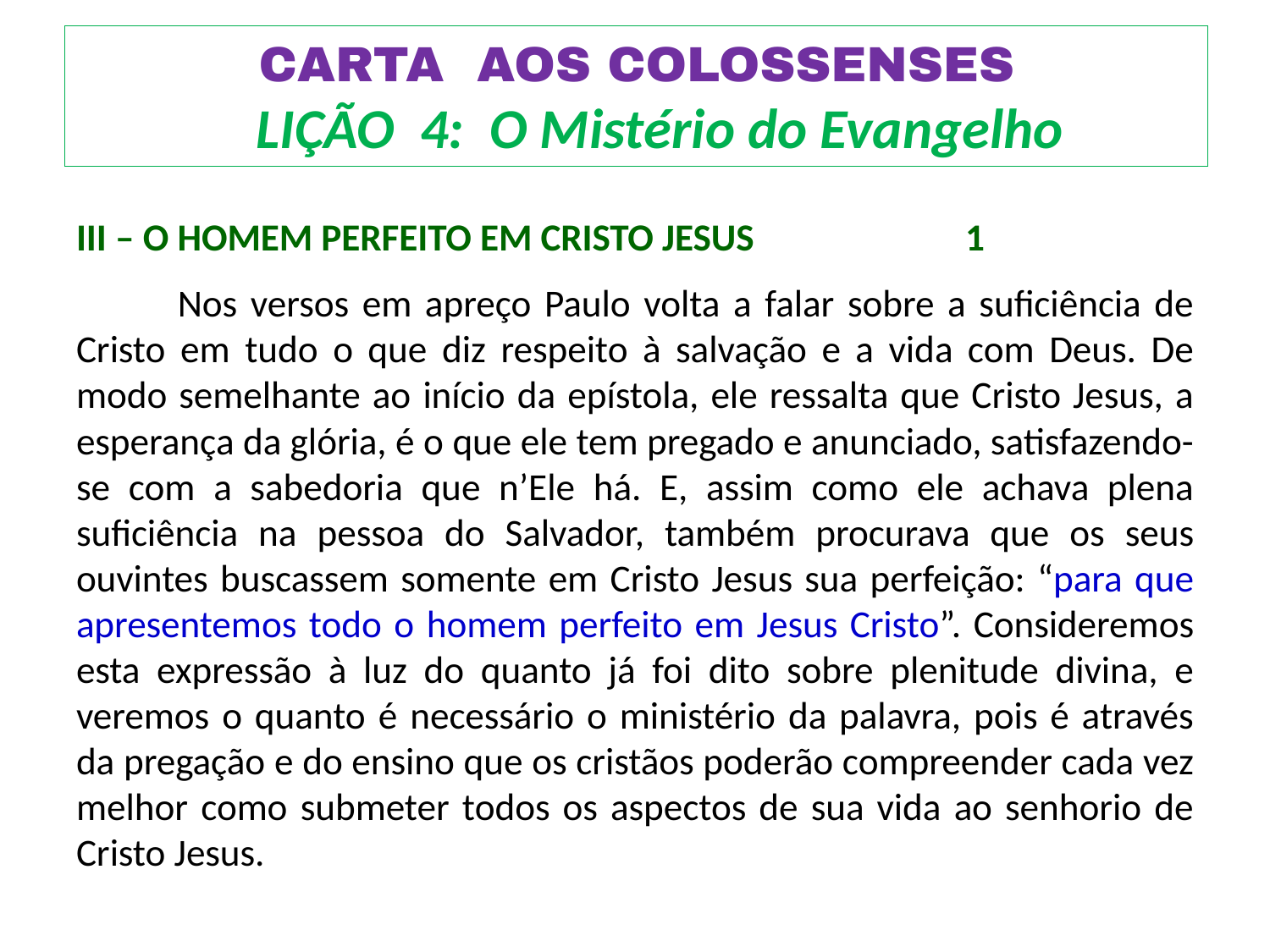

# CARTA  AOS COLOSSENSES LIÇÃO  4:  O Mistério do Evangelho
III – O HOMEM PERFEITO EM CRISTO JESUS			1

	 Nos versos em apreço Paulo volta a falar sobre a suficiência de Cristo em tudo o que diz respeito à salvação e a vida com Deus. De modo semelhante ao início da epístola, ele ressalta que Cristo Jesus, a esperança da glória, é o que ele tem pregado e anunciado, satisfazendo-se com a sabedoria que n’Ele há. E, assim como ele achava plena suficiência na pessoa do Salvador, também procurava que os seus ouvintes buscassem somente em Cristo Jesus sua perfeição: “para que apresentemos todo o homem perfeito em Jesus Cristo”. Consideremos esta expressão à luz do quanto já foi dito sobre plenitude divina, e veremos o quanto é necessário o ministério da palavra, pois é através da pregação e do ensino que os cristãos poderão compreender cada vez melhor como submeter todos os aspectos de sua vida ao senhorio de Cristo Jesus.